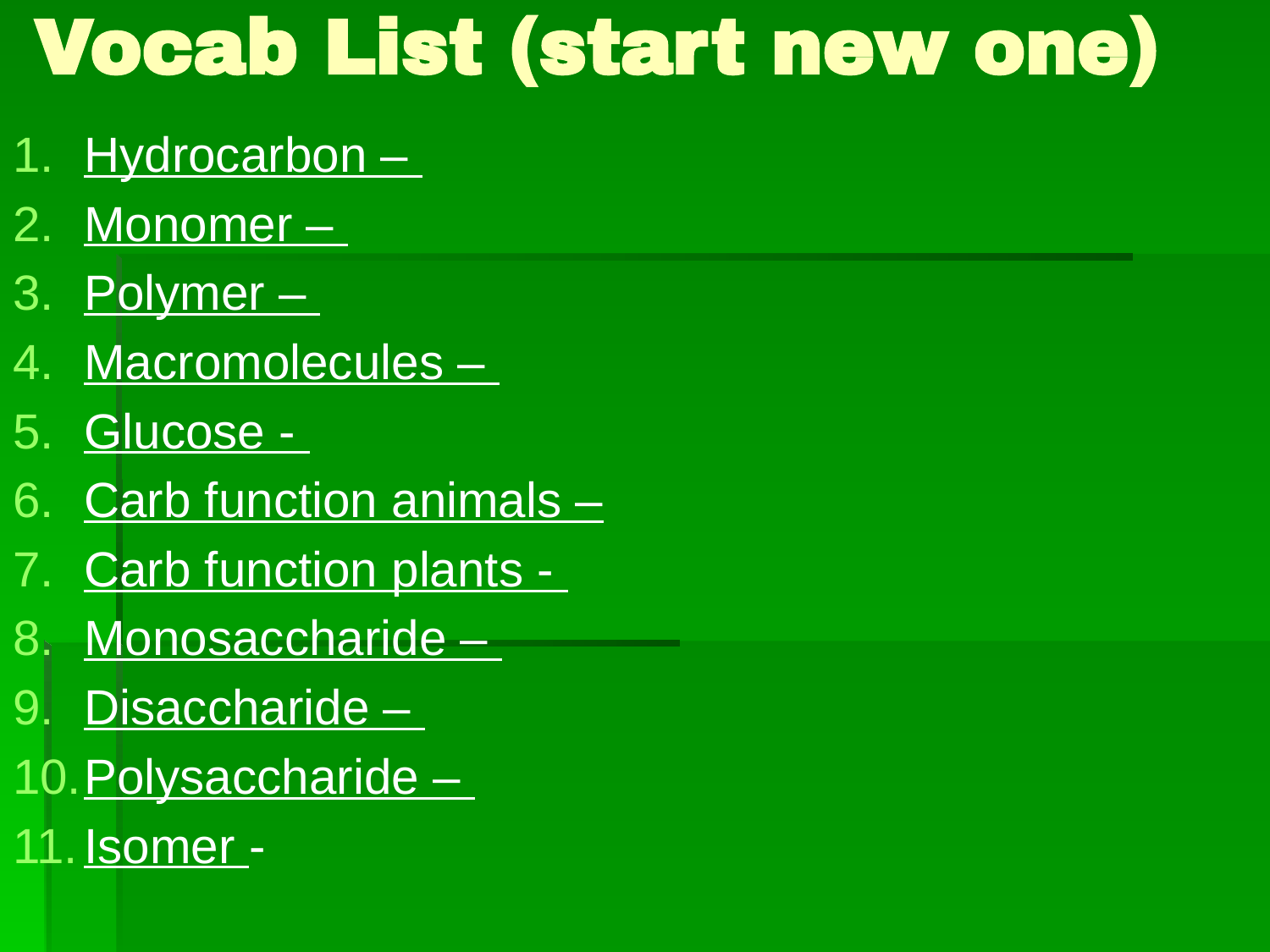

# Vocab List (start new one)
Hydrocarbon –
Monomer –
Polymer –
Macromolecules –
Glucose -
Carb function animals –
Carb function plants -
Monosaccharide –
Disaccharide –
Polysaccharide –
Isomer -